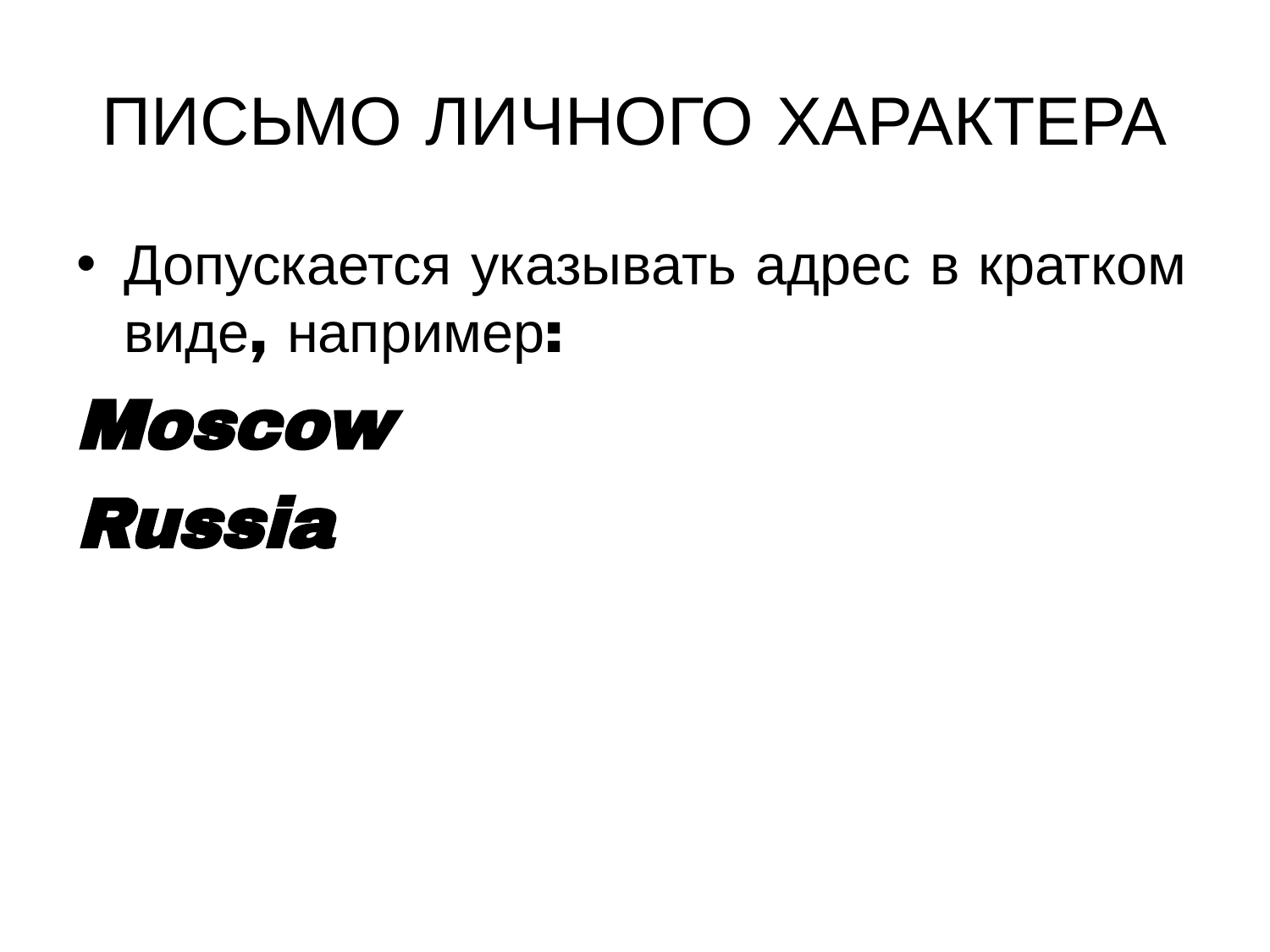

# ПИСЬМО ЛИЧНОГО ХАРАКТЕРА
Допускается указывать адрес в кратком виде, например:
Moscow
Russia